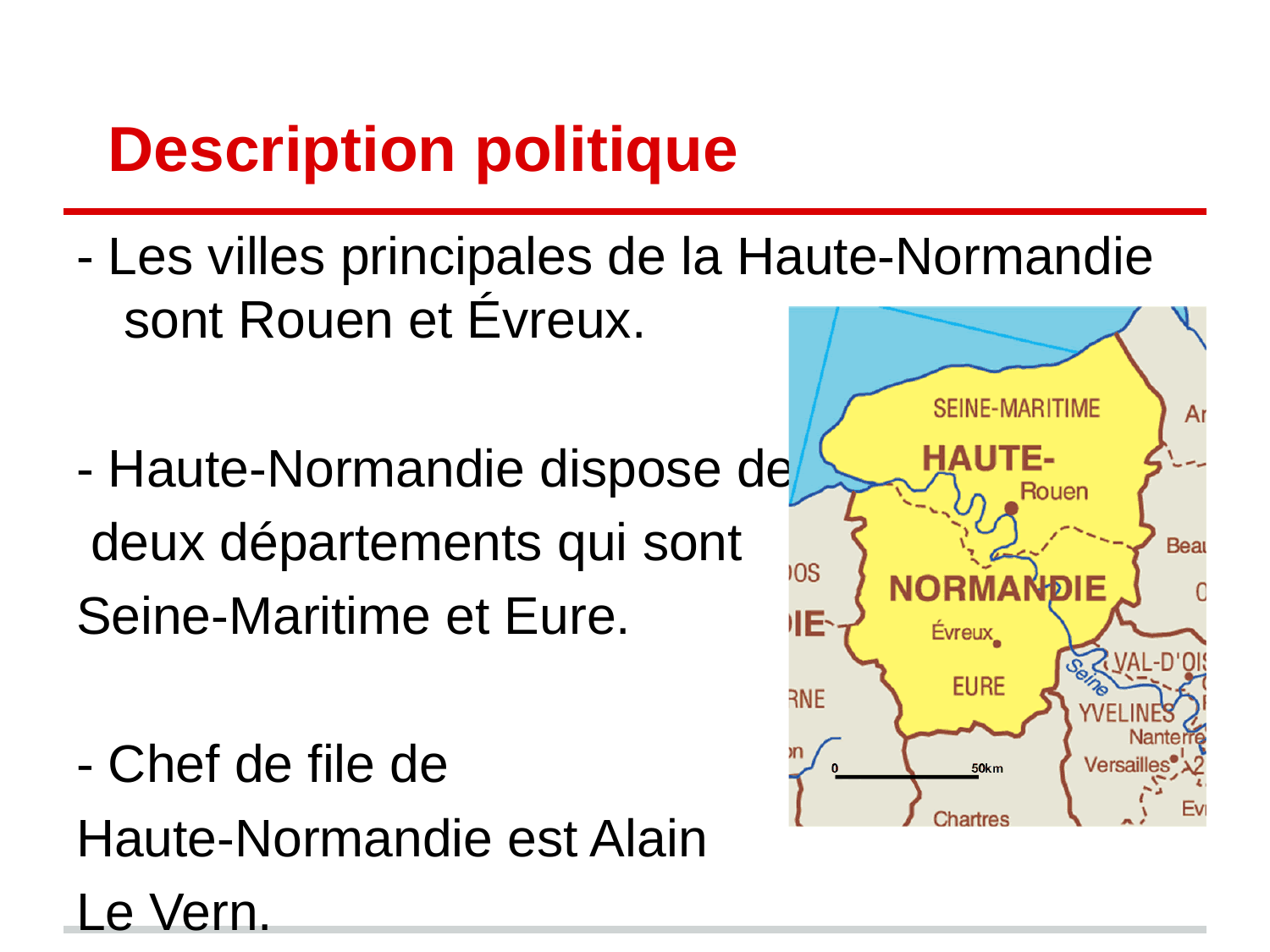

# Description politique
- Les villes principales de la Haute-Normandie sont Rouen et Évreux.

- Haute-Normandie dispose de
 deux départements qui sont
Seine-Maritime et Eure.

- Chef de file de
Haute-Normandie est Alain
Le Vern.